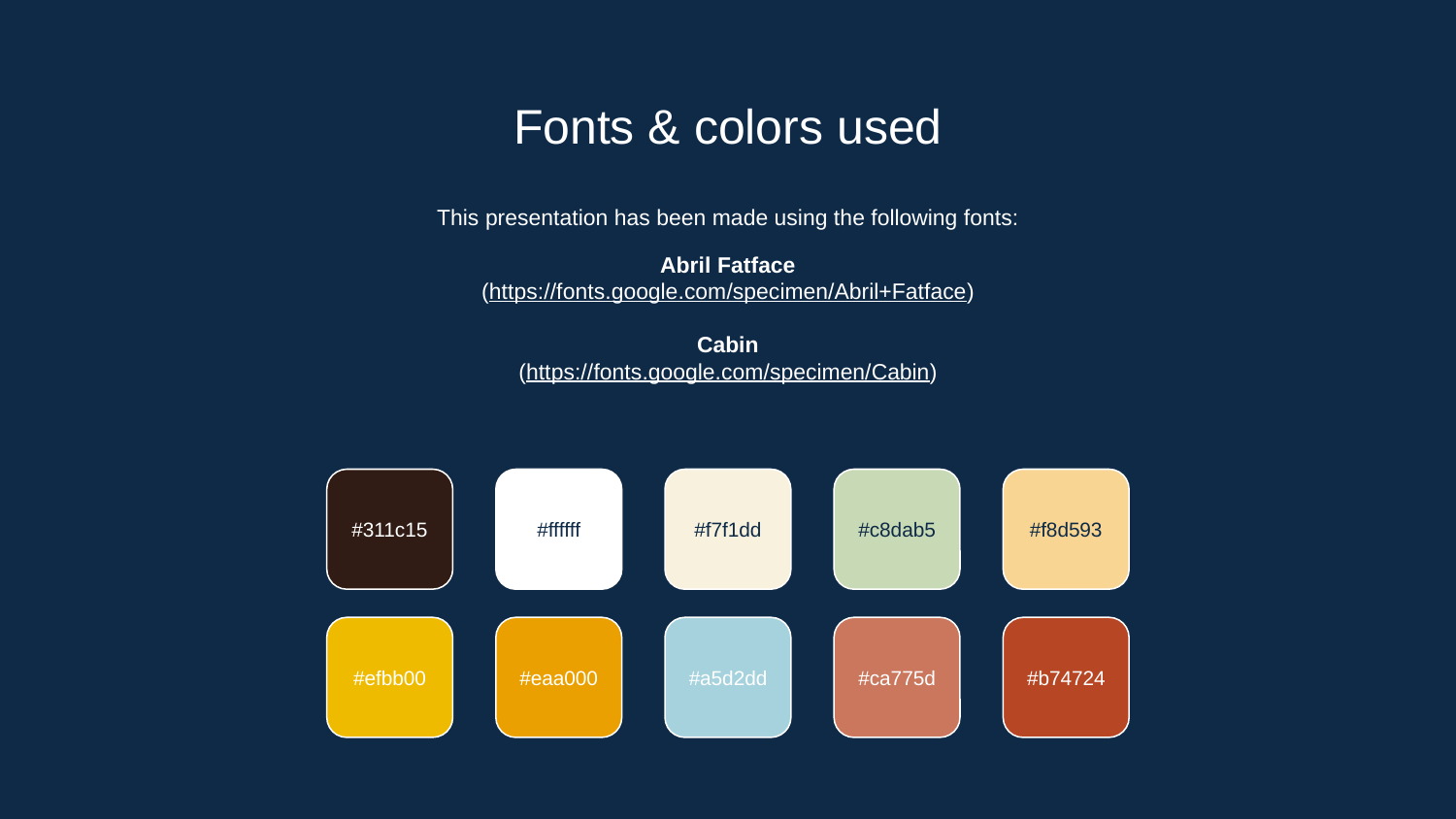

# Fonts & colors used
This presentation has been made using the following fonts:
Abril Fatface
(https://fonts.google.com/specimen/Abril+Fatface)

Cabin
(https://fonts.google.com/specimen/Cabin)

#311c15
#ffffff
#f7f1dd
#c8dab5
#f8d593

#efbb00
#eaa000
#a5d2dd
#ca775d
#b74724